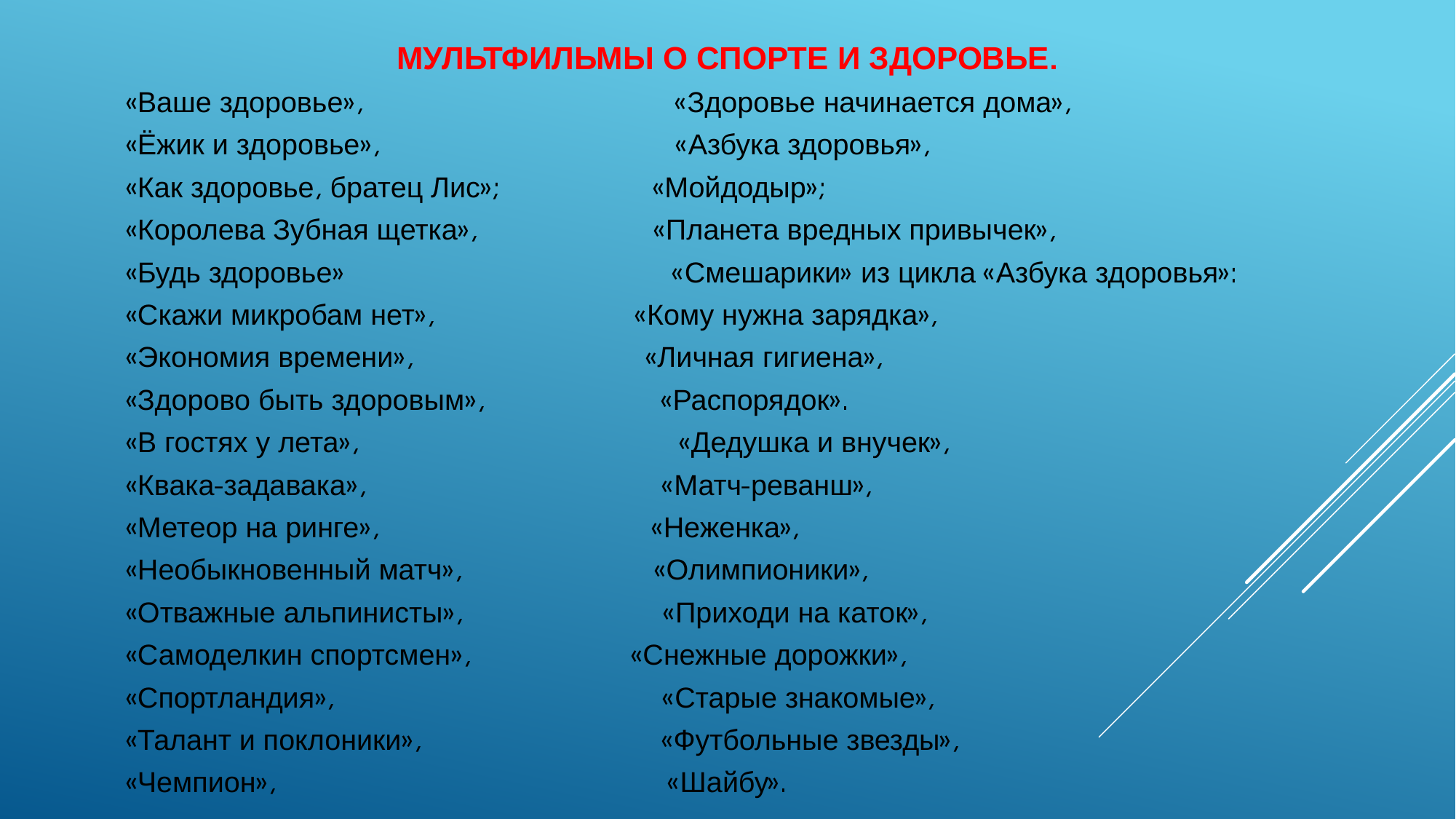

МУЛЬТФИЛЬМЫ О СПОРТЕ И ЗДОРОВЬЕ.
«Ваше здоровье»,                                       «Здоровье начинается дома»,
«Ёжик и здоровье»,                                     «Азбука здоровья»,
«Как здоровье, братец Лис»;                   «Мойдодыр»;
«Королева Зубная щетка»,                      «Планета вредных привычек»,
«Будь здоровье»                                         «Смешарики» из цикла «Азбука здоровья»:
«Скажи микробам нет»,                         «Кому нужна зарядка»,
«Экономия времени»,                             «Личная гигиена»,
«Здорово быть здоровым»,                      «Распорядок».
«В гостях у лета»,                                        «Дедушка и внучек»,
«Квака-задавака»,                                     «Матч-реванш»,
«Метеор на ринге»,                                  «Неженка»,
«Необыкновенный матч»,                        «Олимпионики»,
«Отважные альпинисты»,                         «Приходи на каток»,
«Самоделкин спортсмен»,                    «Снежные дорожки»,
«Спортландия»,                                         «Старые знакомые»,
«Талант и поклоники»,                              «Футбольные звезды»,
«Чемпион»,                                                 «Шайбу».